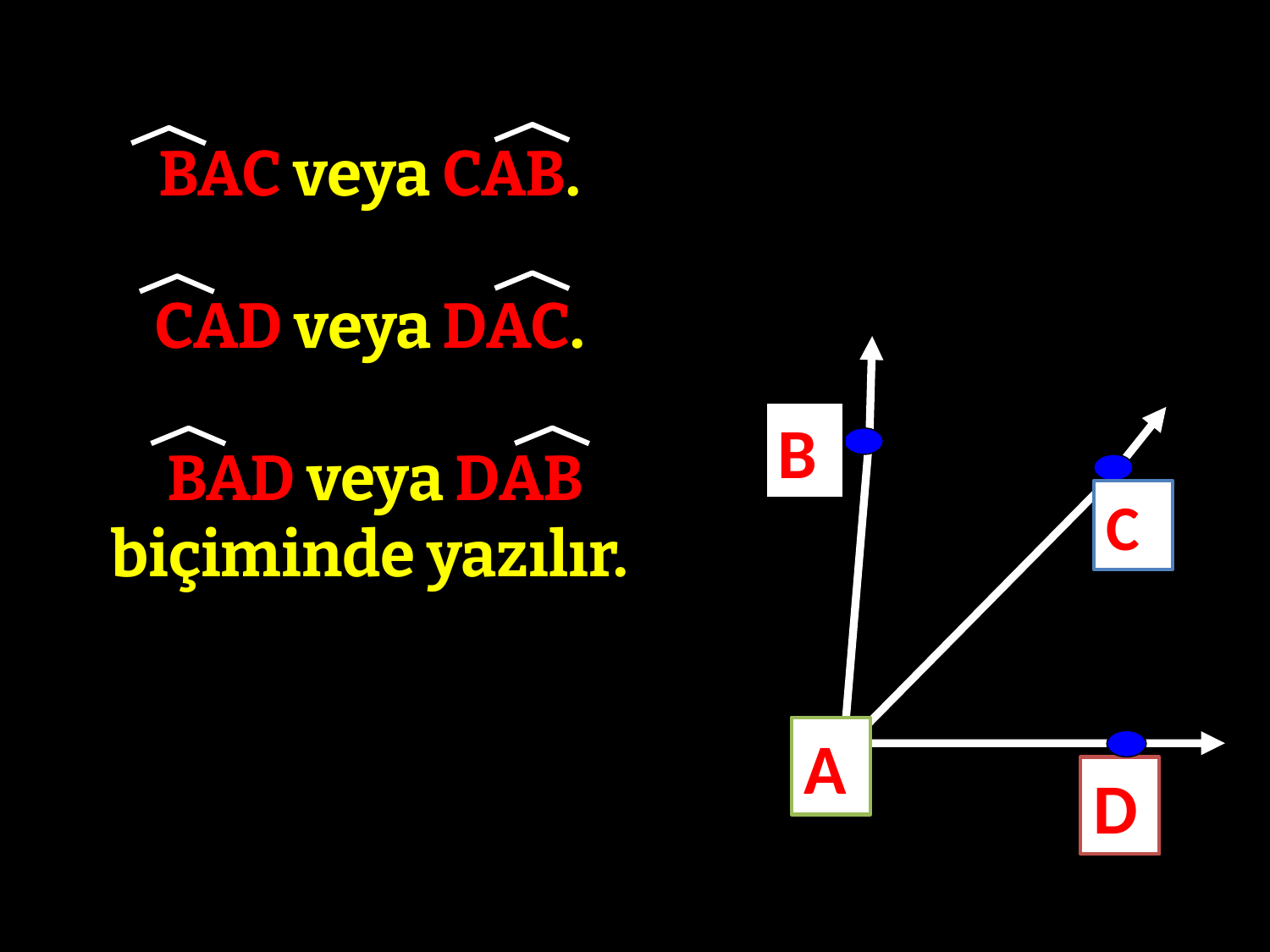

BAC veya CAB.

CAD veya DAC.

 BAD veya DAB biçiminde yazılır.

#

B

C
A

D